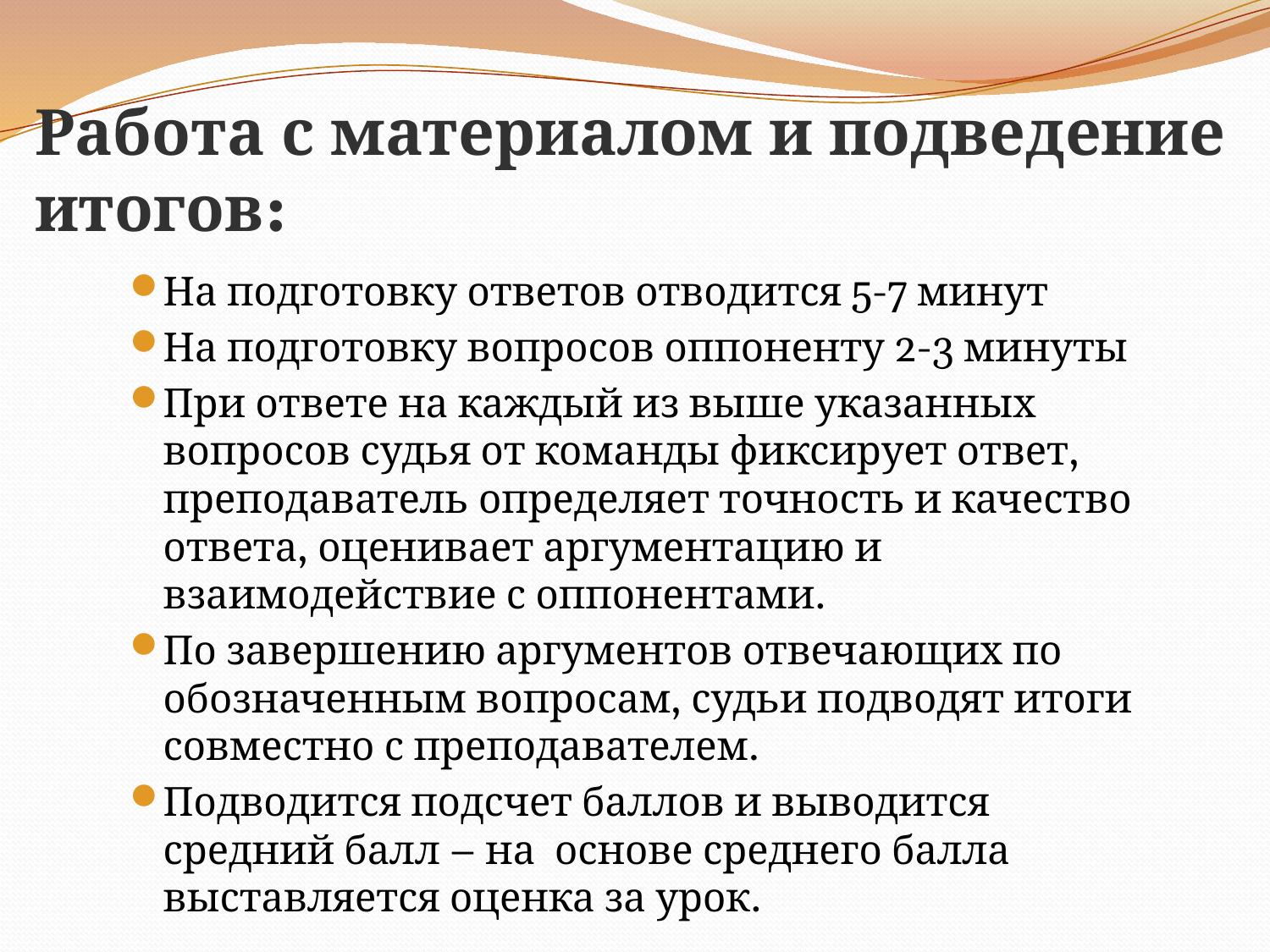

Работа с материалом и подведение итогов:
На подготовку ответов отводится 5-7 минут
На подготовку вопросов оппоненту 2-3 минуты
При ответе на каждый из выше указанных вопросов судья от команды фиксирует ответ, преподаватель определяет точность и качество ответа, оценивает аргументацию и взаимодействие с оппонентами.
По завершению аргументов отвечающих по обозначенным вопросам, судьи подводят итоги совместно с преподавателем.
Подводится подсчет баллов и выводится средний балл – на  основе среднего балла выставляется оценка за урок.